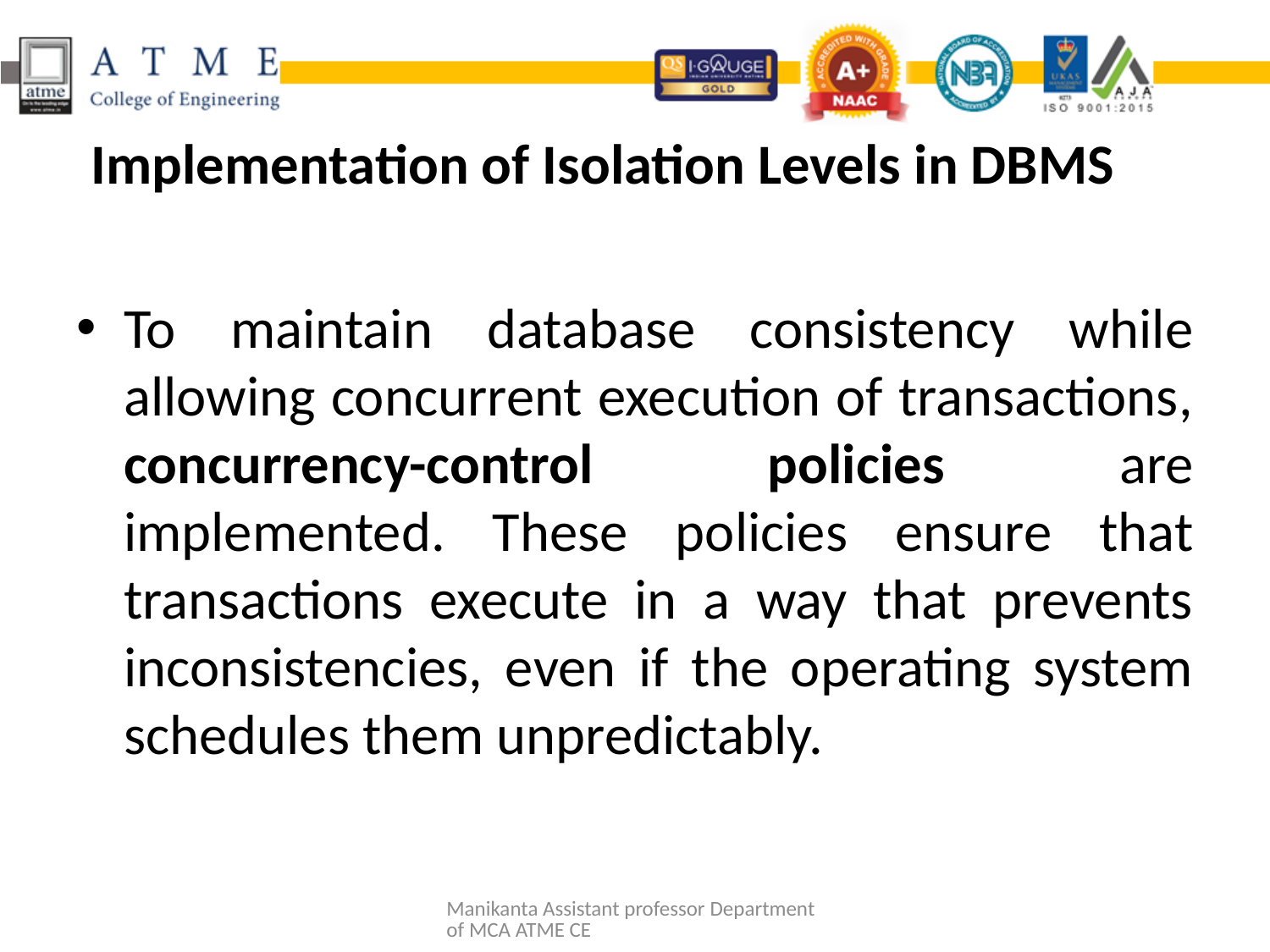

# Implementation of Isolation Levels in DBMS
To maintain database consistency while allowing concurrent execution of transactions, concurrency-control policies are implemented. These policies ensure that transactions execute in a way that prevents inconsistencies, even if the operating system schedules them unpredictably.

Manikanta Assistant professor Department of MCA ATME CE